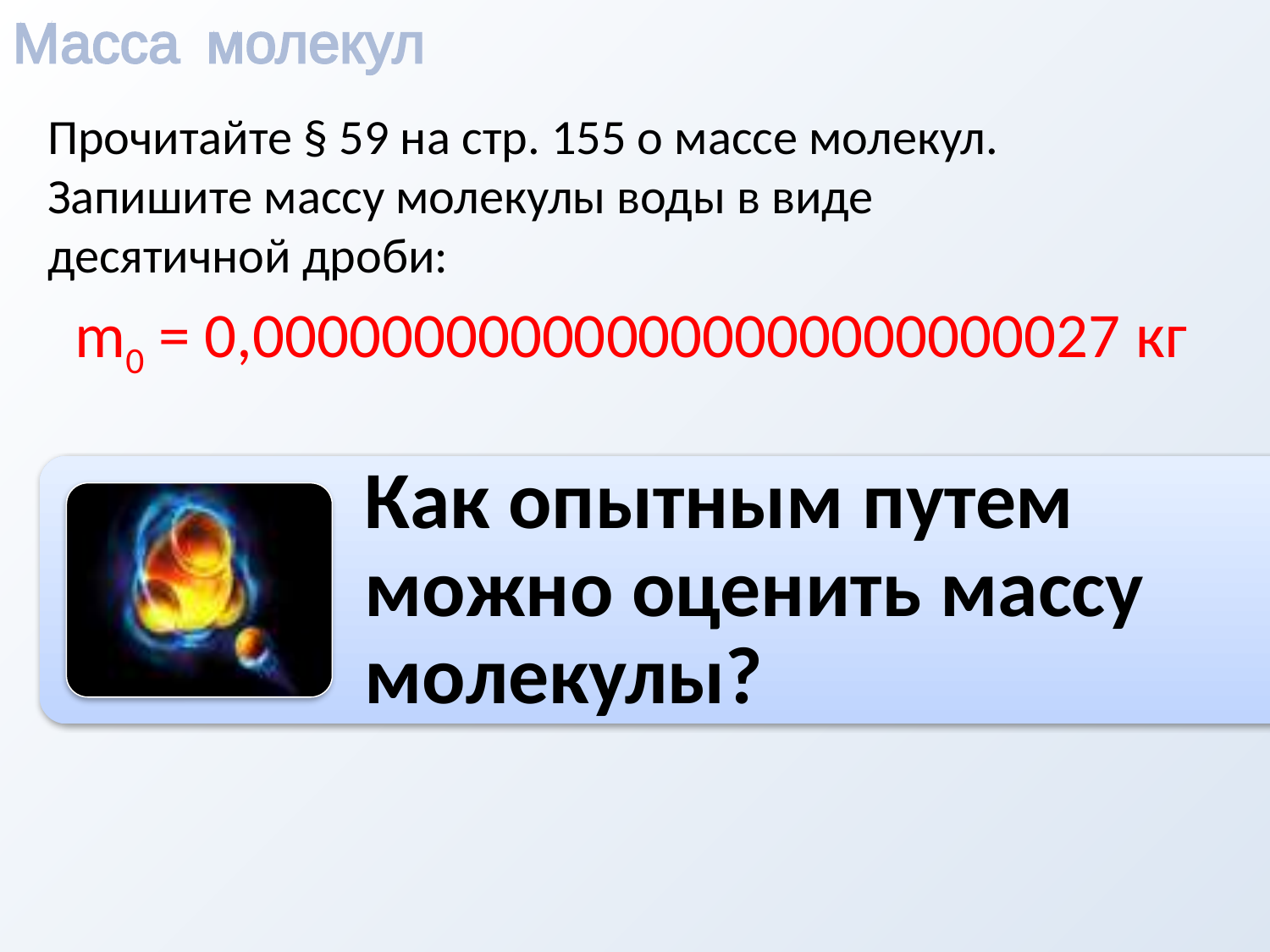

Масса  молекул
Прочитайте § 59 на стр. 155 о массе молекул.
Запишите массу молекулы воды в виде
десятичной дроби:
m0 = 0,000000000000000000000000027 кг
Как опытным путем можно оценить массу молекулы?